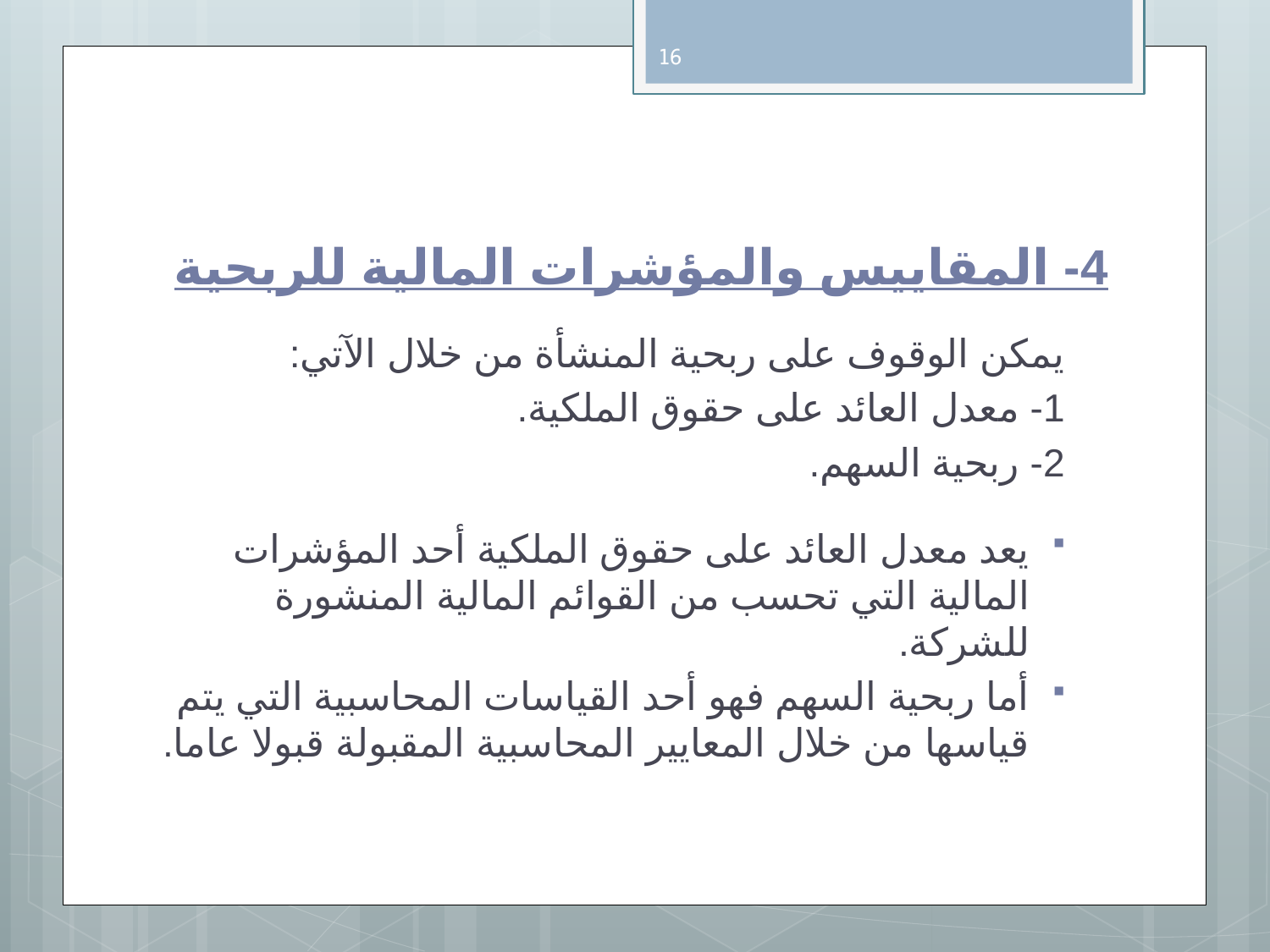

16
# 4- المقاييس والمؤشرات المالية للربحية
يمكن الوقوف على ربحية المنشأة من خلال الآتي:
1- معدل العائد على حقوق الملكية.
2- ربحية السهم.

يعد معدل العائد على حقوق الملكية أحد المؤشرات المالية التي تحسب من القوائم المالية المنشورة للشركة.
أما ربحية السهم فهو أحد القياسات المحاسبية التي يتم قياسها من خلال المعايير المحاسبية المقبولة قبولا عاما.